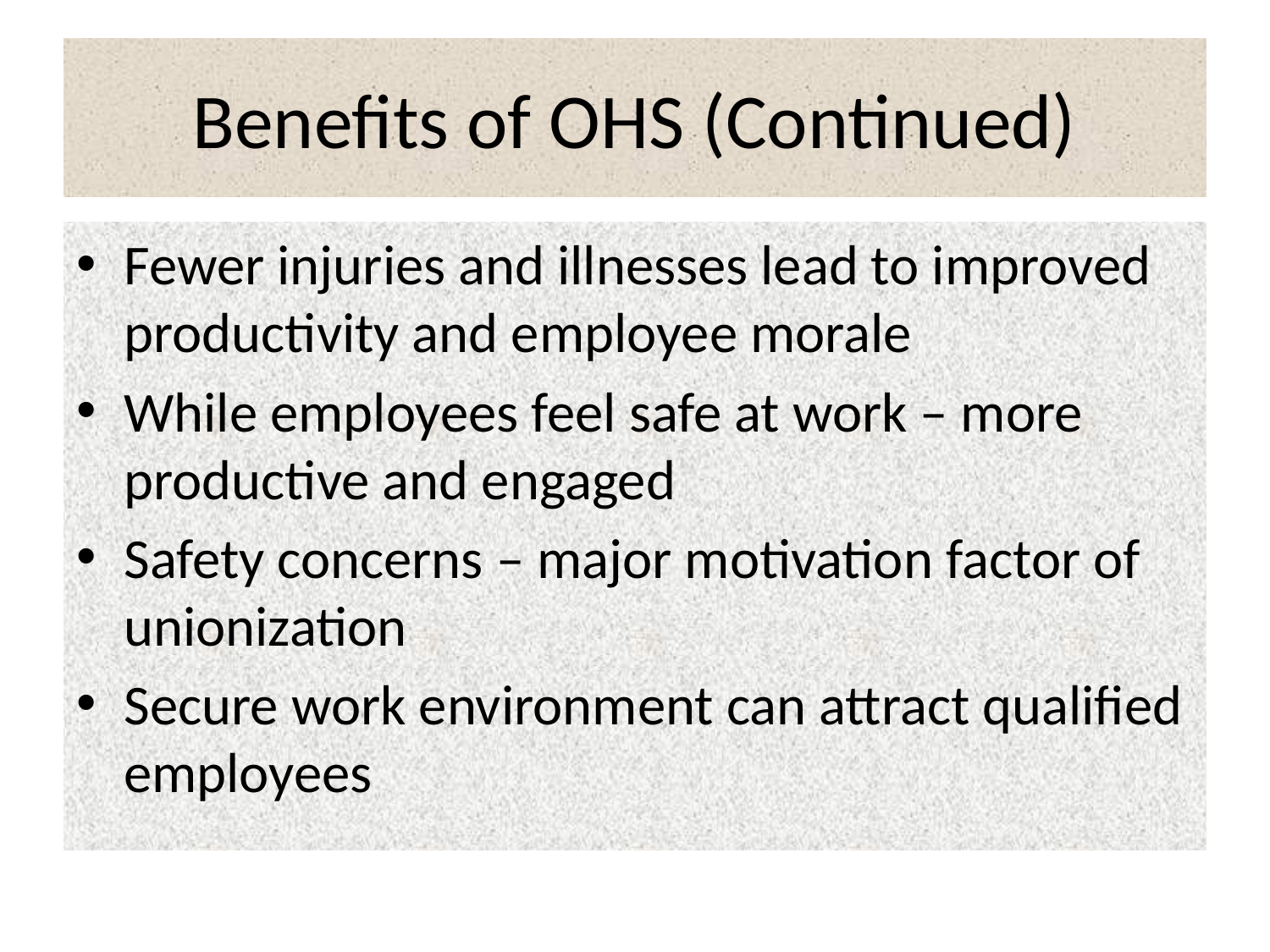

# Benefits of OHS (Continued)
Fewer injuries and illnesses lead to improved productivity and employee morale
While employees feel safe at work – more productive and engaged
Safety concerns – major motivation factor of unionization
Secure work environment can attract qualified employees